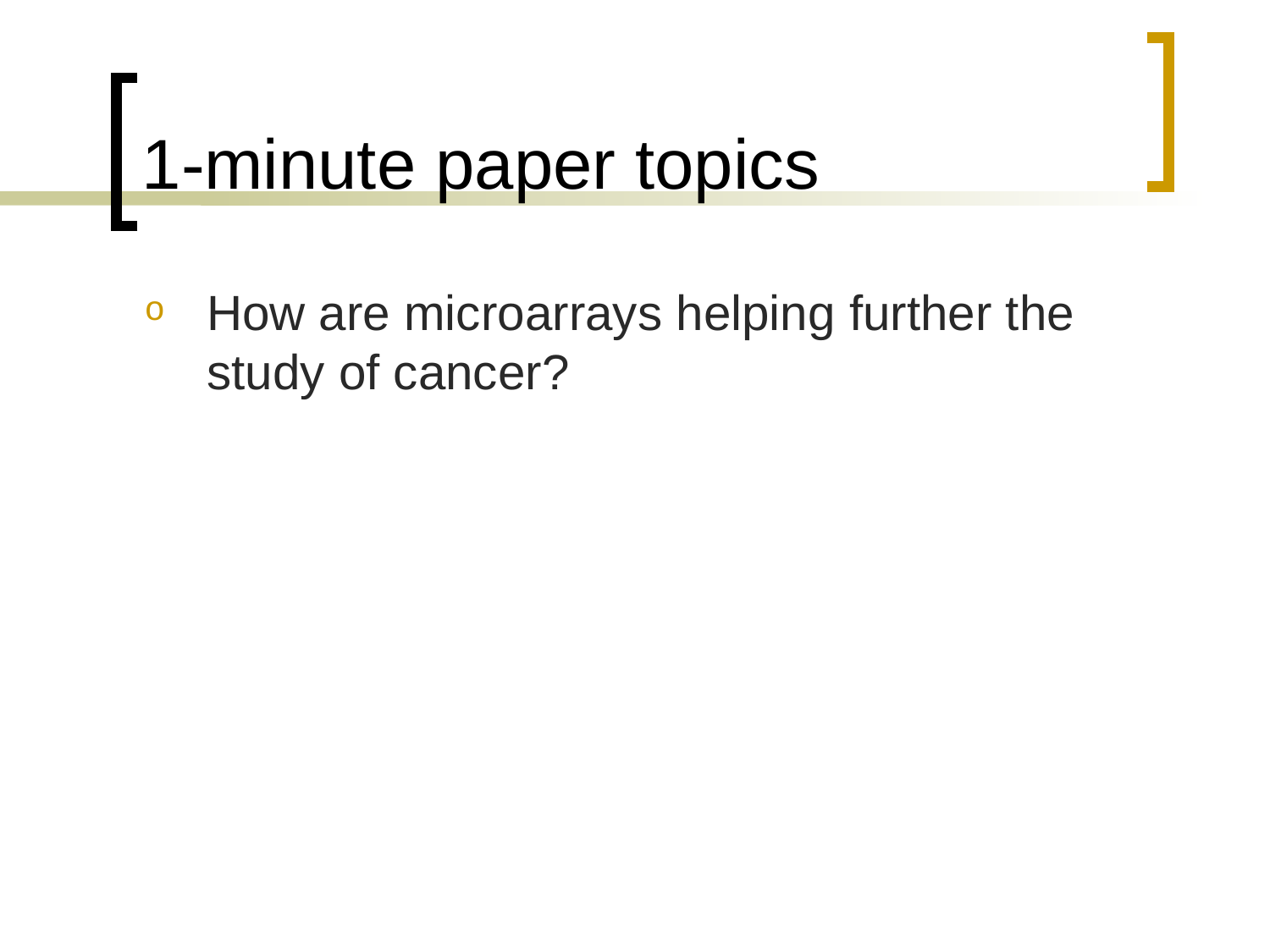

# 1-minute paper topics
How are microarrays helping further the study of cancer?